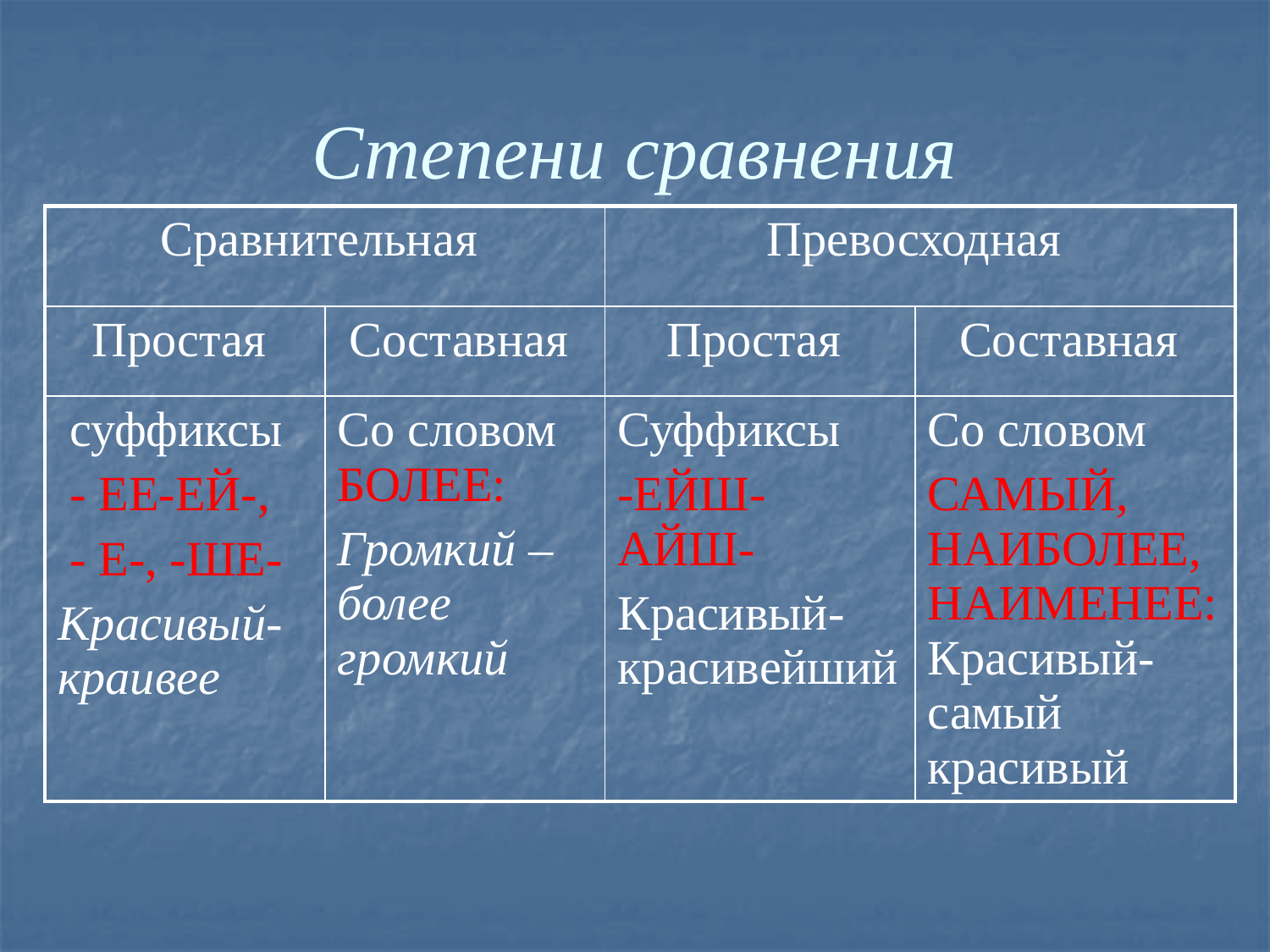

# Степени сравнения
| Сравнительная |  | Превосходная |  |
| --- | --- | --- | --- |
| Простая | Составная | Простая | Составная |
| суффиксы - ЕЕ-ЕЙ-, - Е-, -ШЕ- Красивый- краивее | Со словом БОЛЕЕ: Громкий – более громкий | Суффиксы -ЕЙШ-АЙШ- Красивый- красивейший | Со словом САМЫЙ, НАИБОЛЕЕ, НАИМЕНЕЕ:Красивый- самый красивый |